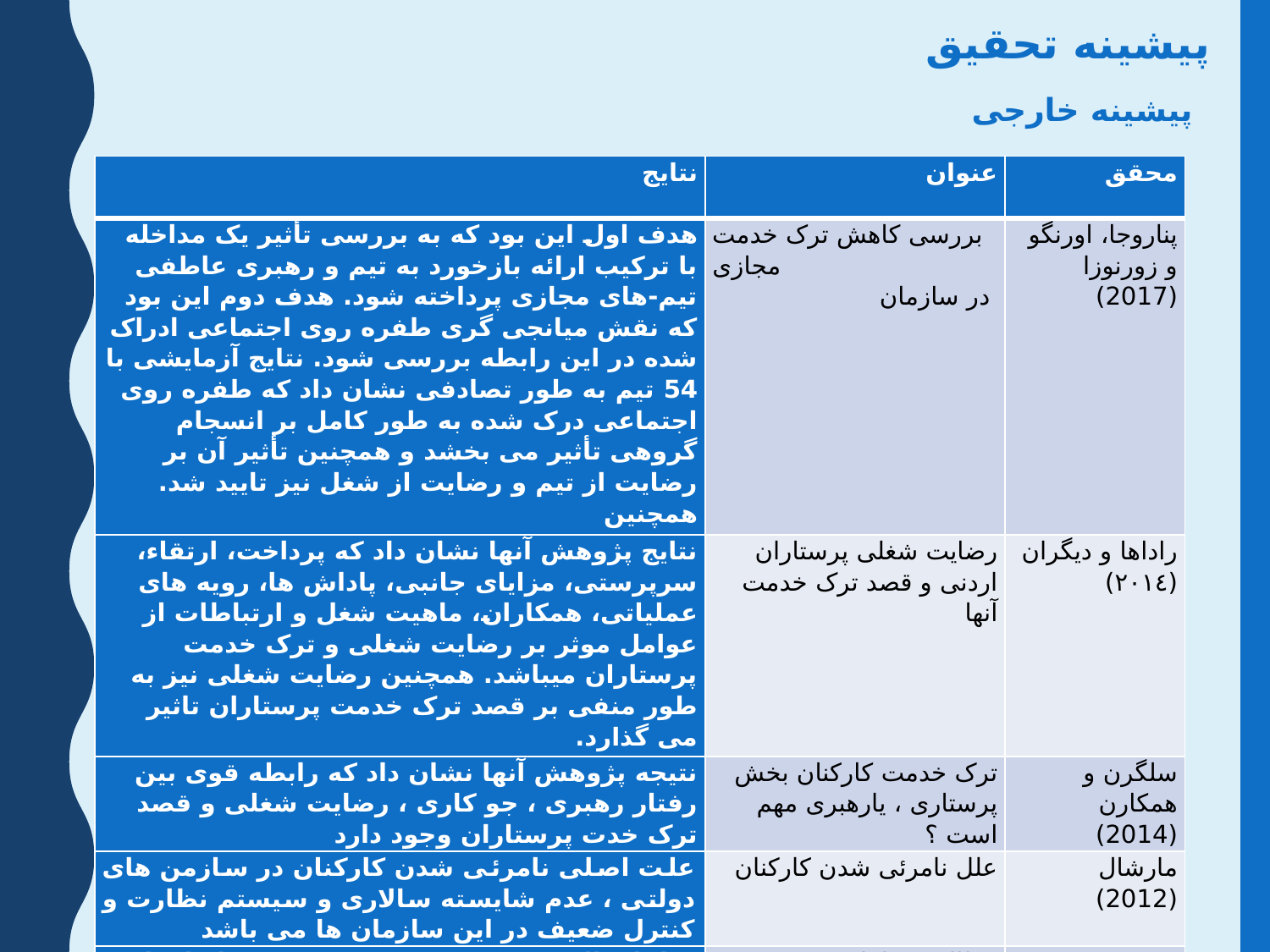

پیشینه تحقیق

پیشینه خارجی

| نتایج | عنوان | محقق |
| --- | --- | --- |
| هدف اول این بود که به بررسی تأثیر یک مداخله با ترکیب ارائه بازخورد به تیم و رهبری عاطفی تیم-های مجازی پرداخته شود. هدف دوم این بود که نقش میانجی گری طفره روی اجتماعی ادراک شده در این رابطه بررسی شود. نتایج آزمایشی با 54 تیم به طور تصادفی نشان داد که طفره روی اجتماعی درک شده به طور کامل بر انسجام گروهی تأثیر می بخشد و همچنین تأثیر آن بر رضایت از تیم و رضایت از شغل نیز تایید شد. همچنین | بررسی کاهش ترک خدمت مجازی در سازمان | پناروجا، اورنگو و زورنوزا (2017) |
| نتایج پژوهش آنها نشان داد که پرداخت، ارتقاء، سرپرستی، مزایای جانبی، پاداش ها، رویه های عملیاتی، همکاران، ماهیت شغل و ارتباطات از عوامل موثر بر رضایت شغلی و ترک خدمت پرستاران میباشد. همچنین رضایت شغلی نیز به طور منفی بر قصد ترک خدمت پرستاران تاثیر می گذارد. | رضایت شغلی پرستاران اردنی و قصد ترک خدمت آنها | راداها و دیگران (۲۰۱٤) |
| نتیجه پژوهش آنها نشان داد که رابطه قوی بین رفتار رهبری ، جو کاری ، رضایت شغلی و قصد ترک خدت پرستاران وجود دارد | ترک خدمت کارکنان بخش پرستاری ، یارهبری مهم است ؟ | سلگرن و همکارن (2014) |
| علت اصلی نامرئی شدن کارکنان در سازمن های دولتی ، عدم شایسته سالاری و سیستم نظارت و کنترل ضعیف در این سازمان ها می باشد | علل نامرئی شدن کارکنان | مارشال (2012) |
| تمایل بالا به ترک خدمت، مهمترین عامل تایید کننده عمل به ترک خدمت در میان فروشندگان بوده و عواملی چون جو اخلاقی سازمان و هویت سازمانی می تواند این تمایل را تعدیل نماید. | مطالعه عوامل موثر بر ترک خدمت مجازی فروشندگان چند شعبه فروشگاه های زنجیره ای سراسری در ایالات متحده | شوپکر (2011) |